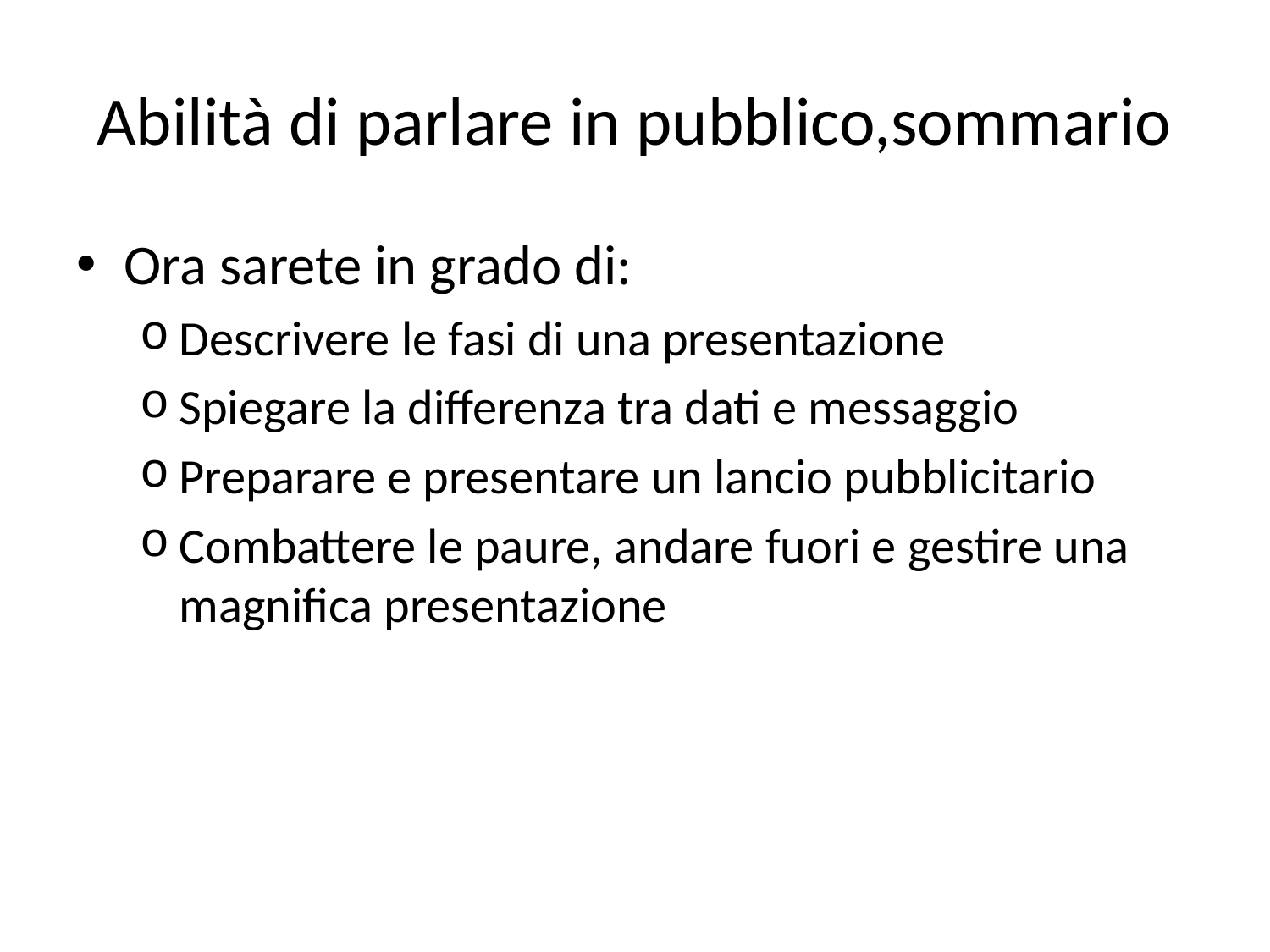

# Abilità di parlare in pubblico,sommario
Ora sarete in grado di:
Descrivere le fasi di una presentazione
Spiegare la differenza tra dati e messaggio
Preparare e presentare un lancio pubblicitario
Combattere le paure, andare fuori e gestire una magnifica presentazione